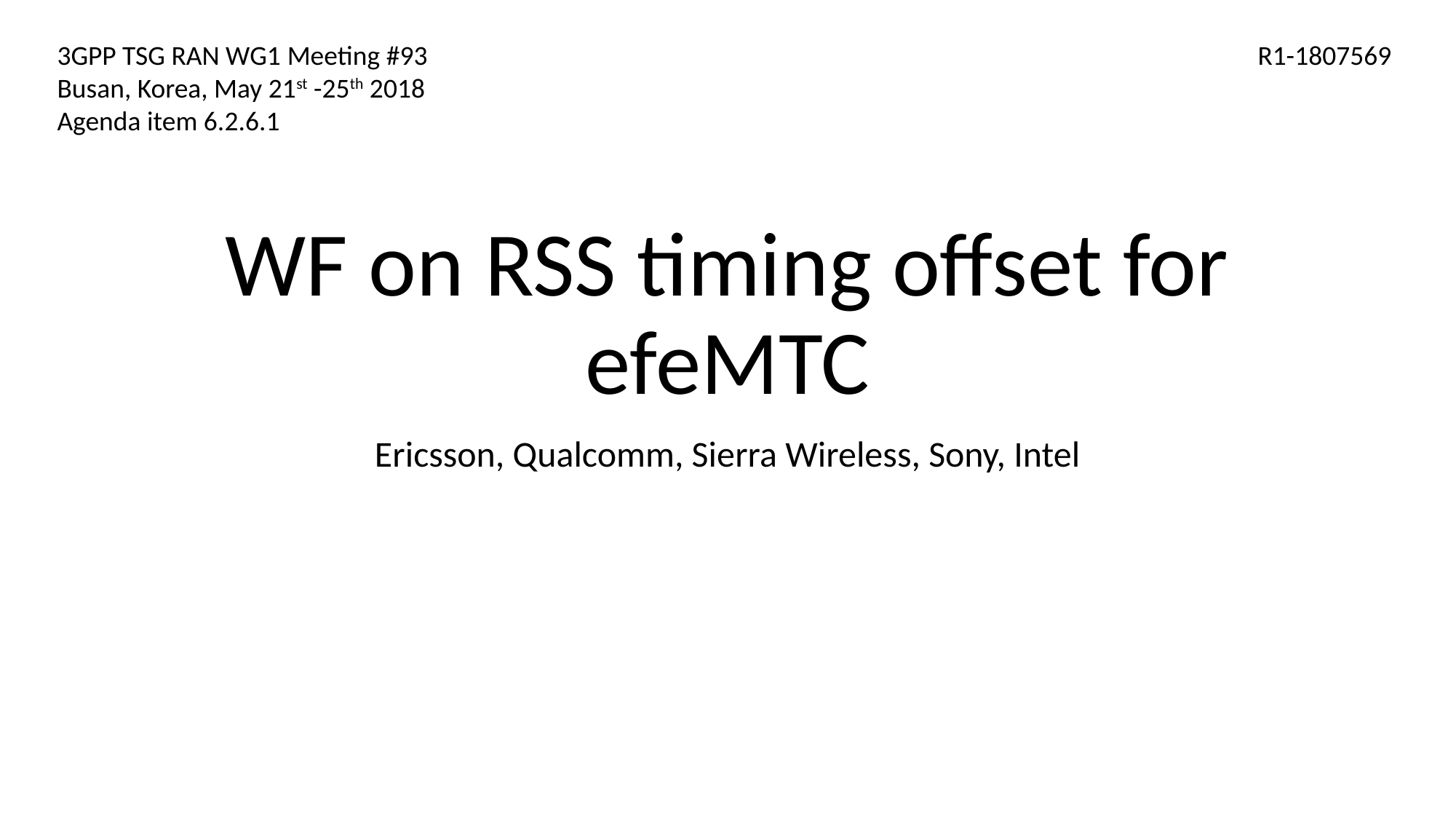

3GPP TSG RAN WG1 Meeting #93								R1-1807569
Busan, Korea, May 21st -25th 2018
Agenda item 6.2.6.1
# WF on RSS timing offset for efeMTC
Ericsson, Qualcomm, Sierra Wireless, Sony, Intel